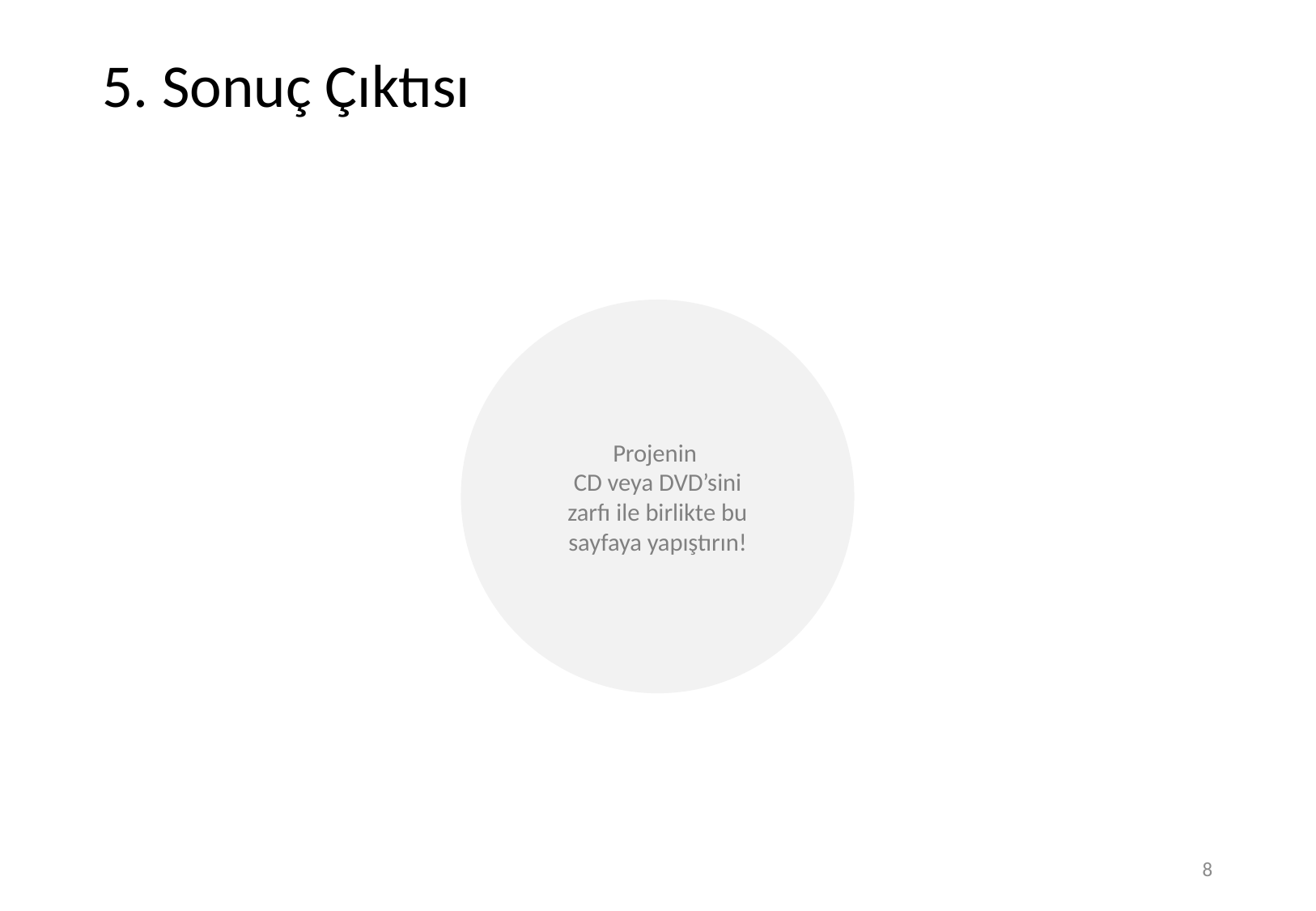

# 5. Sonuç Çıktısı
Projenin
CD veya DVD’sini
zarfı ile birlikte bu sayfaya yapıştırın!
8